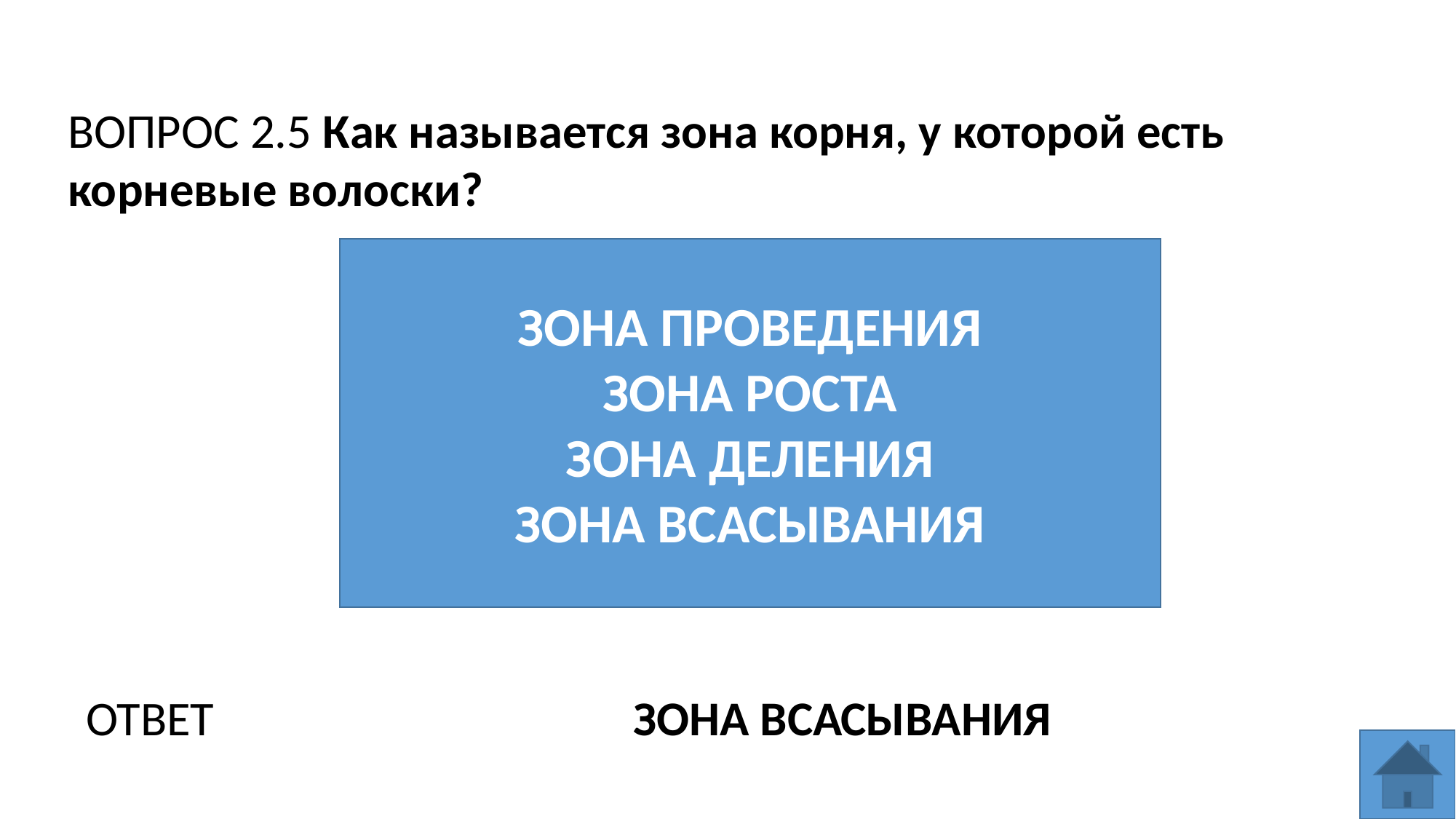

ВОПРОС 2.5 Как называется зона корня, у которой есть корневые волоски?
ЗОНА ПРОВЕДЕНИЯ
ЗОНА РОСТА
ЗОНА ДЕЛЕНИЯ
ЗОНА ВСАСЫВАНИЯ
ЗОНА ВСАСЫВАНИЯ
ОТВЕТ